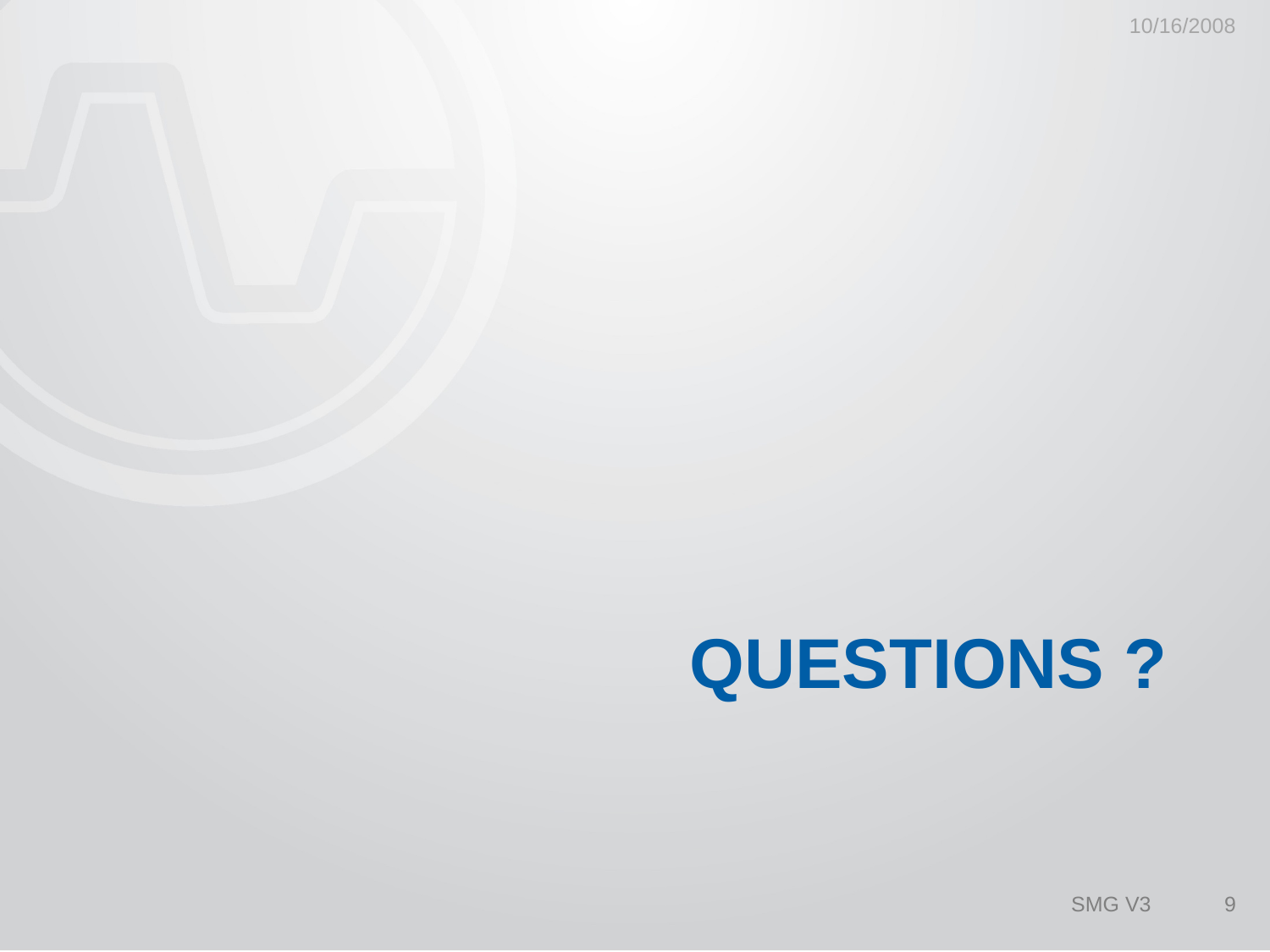

10/16/2008

# Questions ?
SMG V3
9